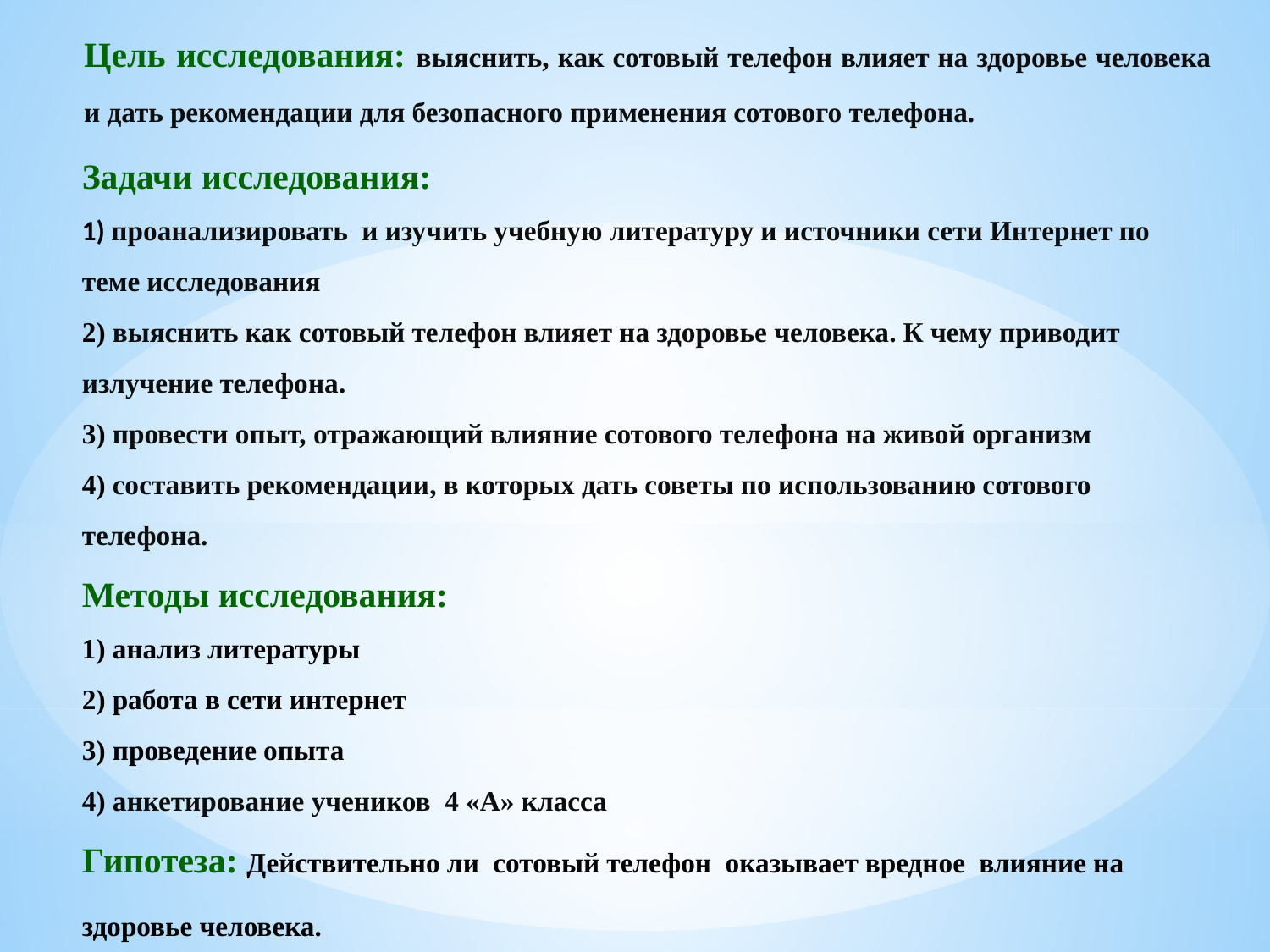

Цель исследования: выяснить, как сотовый телефон влияет на здоровье человека и дать рекомендации для безопасного применения сотового телефона.
# Задачи исследования: 1) проанализировать  и изучить учебную литературу и источники сети Интернет по теме исследования 2) выяснить как сотовый телефон влияет на здоровье человека. К чему приводит излучение телефона. 3) провести опыт, отражающий влияние сотового телефона на живой организм 4) составить рекомендации, в которых дать советы по использованию сотового телефона. Методы исследования: 1) анализ литературы 2) работа в сети интернет 3) проведение опыта 4) анкетирование учеников  4 «А» класса Гипотеза: Действительно ли  сотовый телефон  оказывает вредное  влияние на здоровье человека.